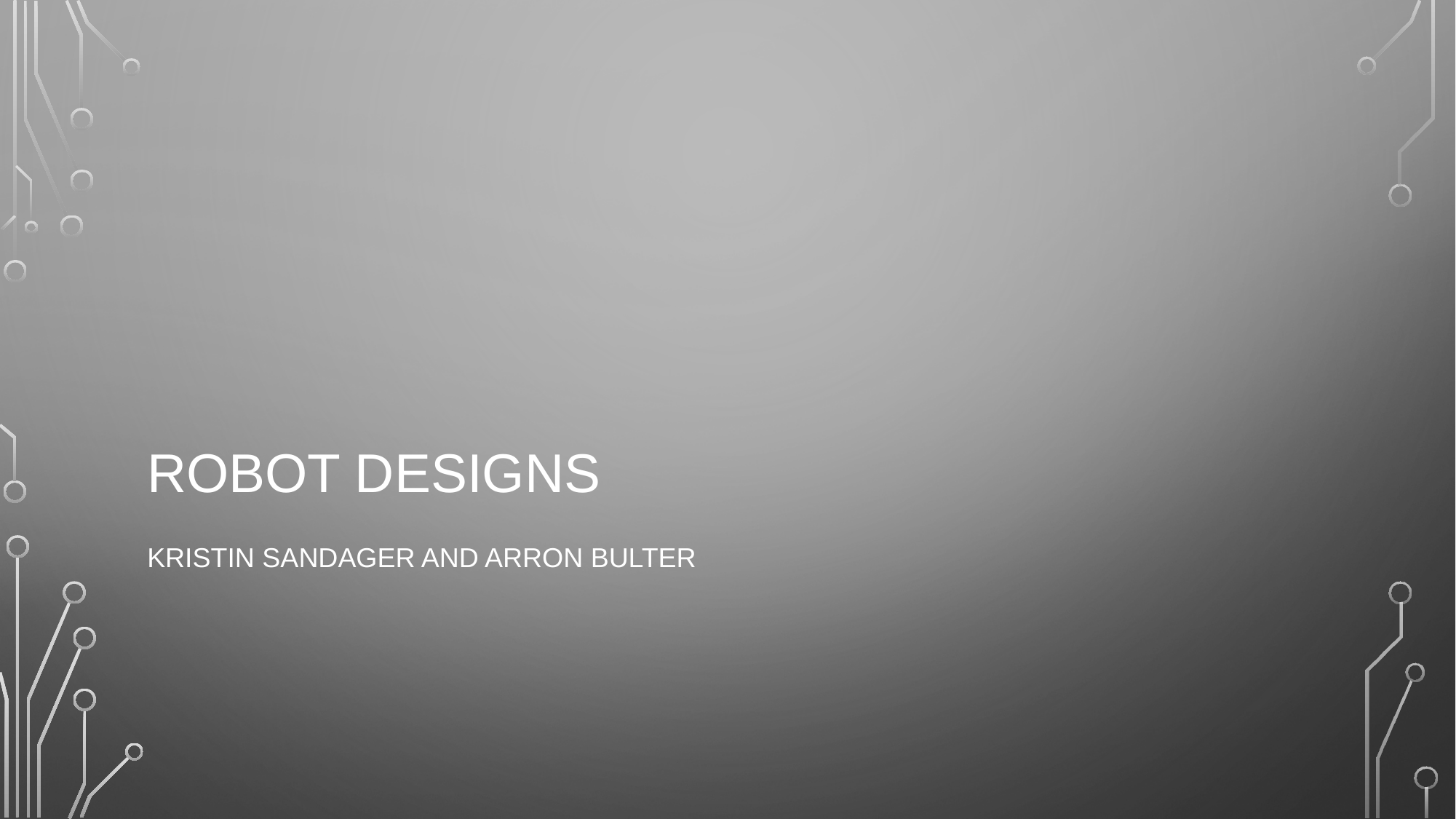

# Robot Designs
Kristin Sandager and Arron Bulter